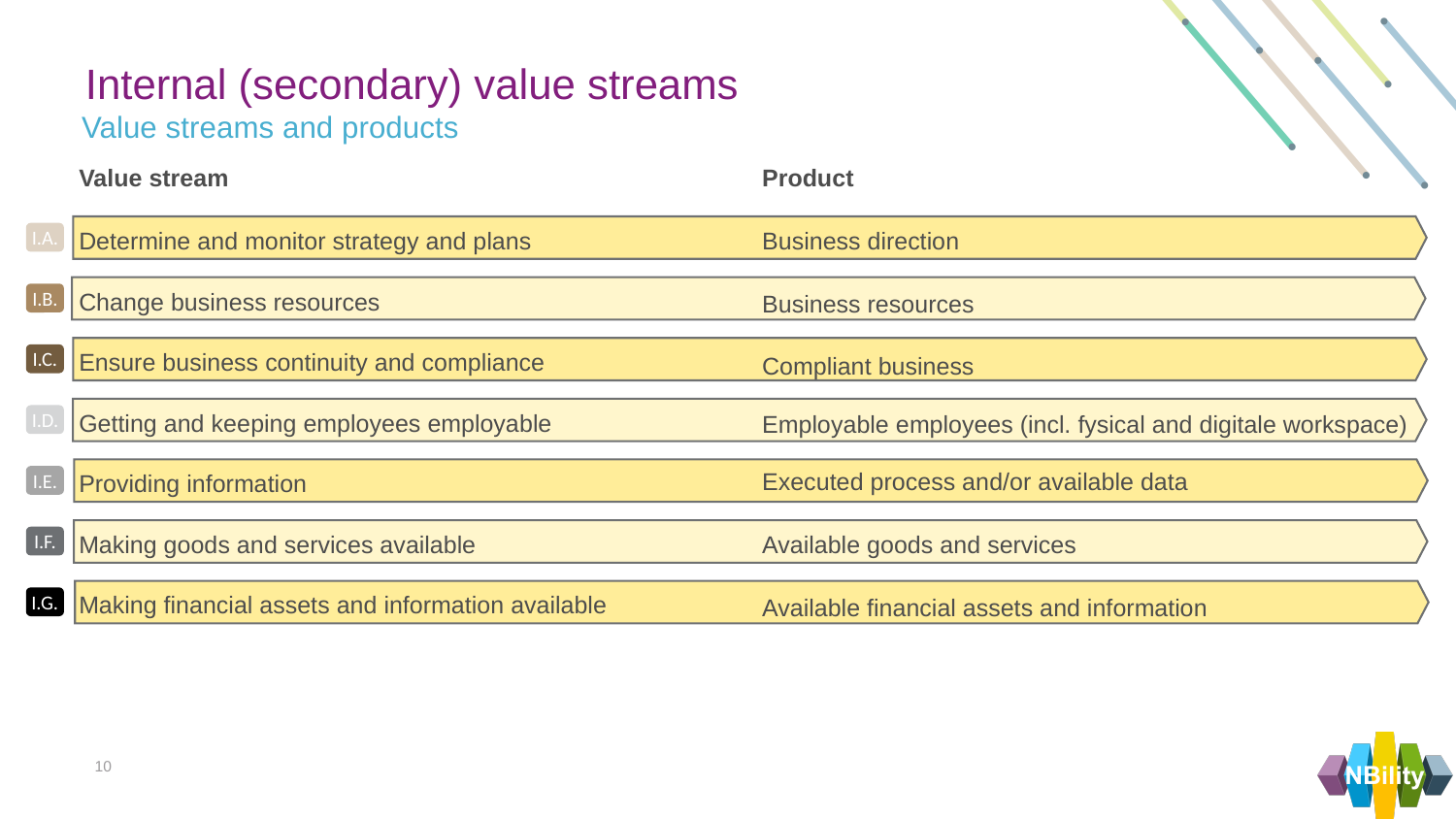

Internal (secondary) value streams
Value streams and products
Value stream
Determine and monitor strategy and plans
Change business resources
Ensure business continuity and compliance
Getting and keeping employees employable
Providing information
Making goods and services available
Making financial assets and information available
Product
Business direction
Business resources
Compliant business
Employable employees (incl. fysical and digitale workspace)
Executed process and/or available data
Available goods and services
Available financial assets and information

I.A.

I.B.

I.C.

I.D.

I.E.

I.F.

I.G.
10